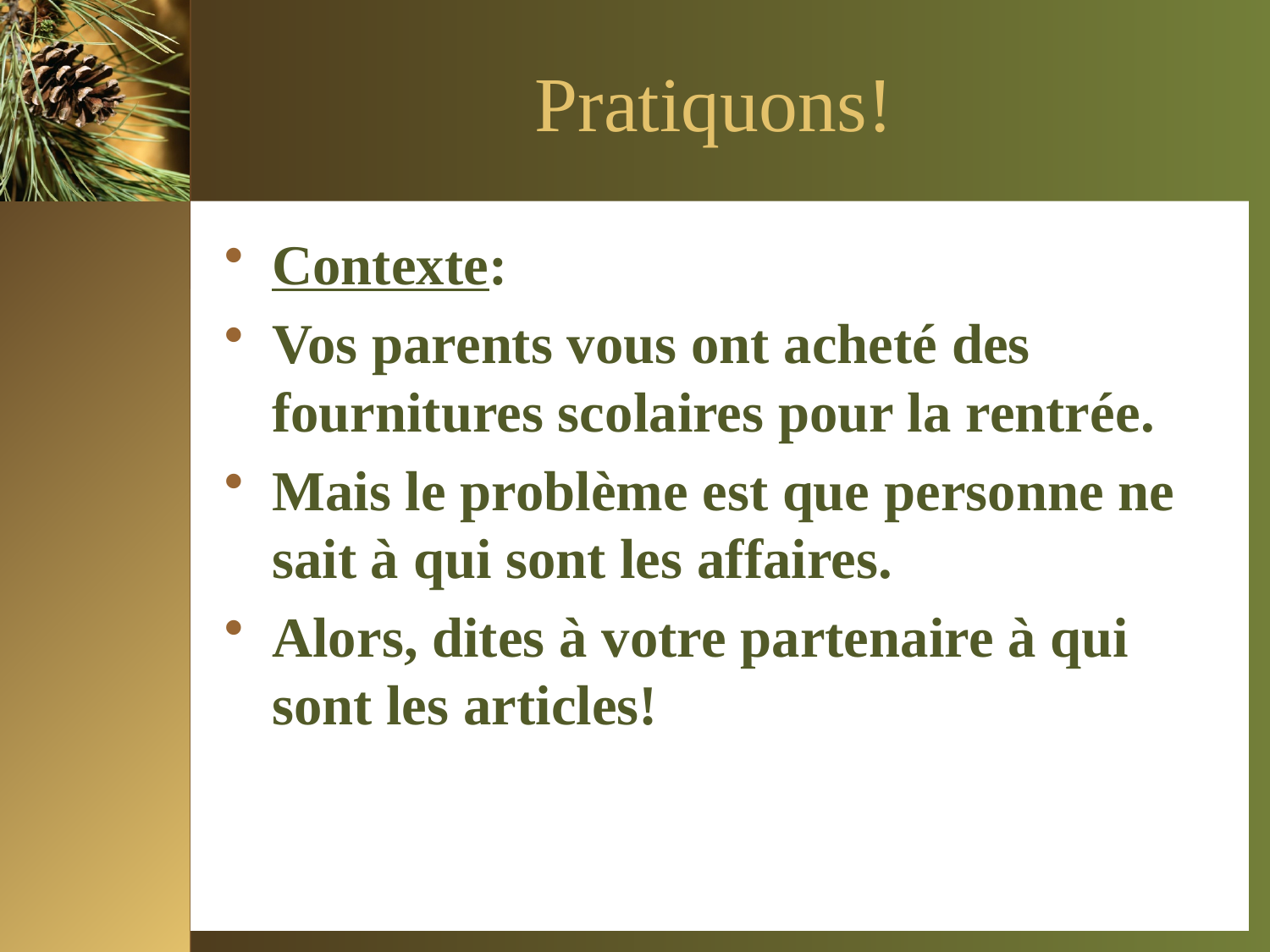

# Pratiquons!
Contexte:
Vos parents vous ont acheté des fournitures scolaires pour la rentrée.
Mais le problème est que personne ne sait à qui sont les affaires.
Alors, dites à votre partenaire à qui sont les articles!